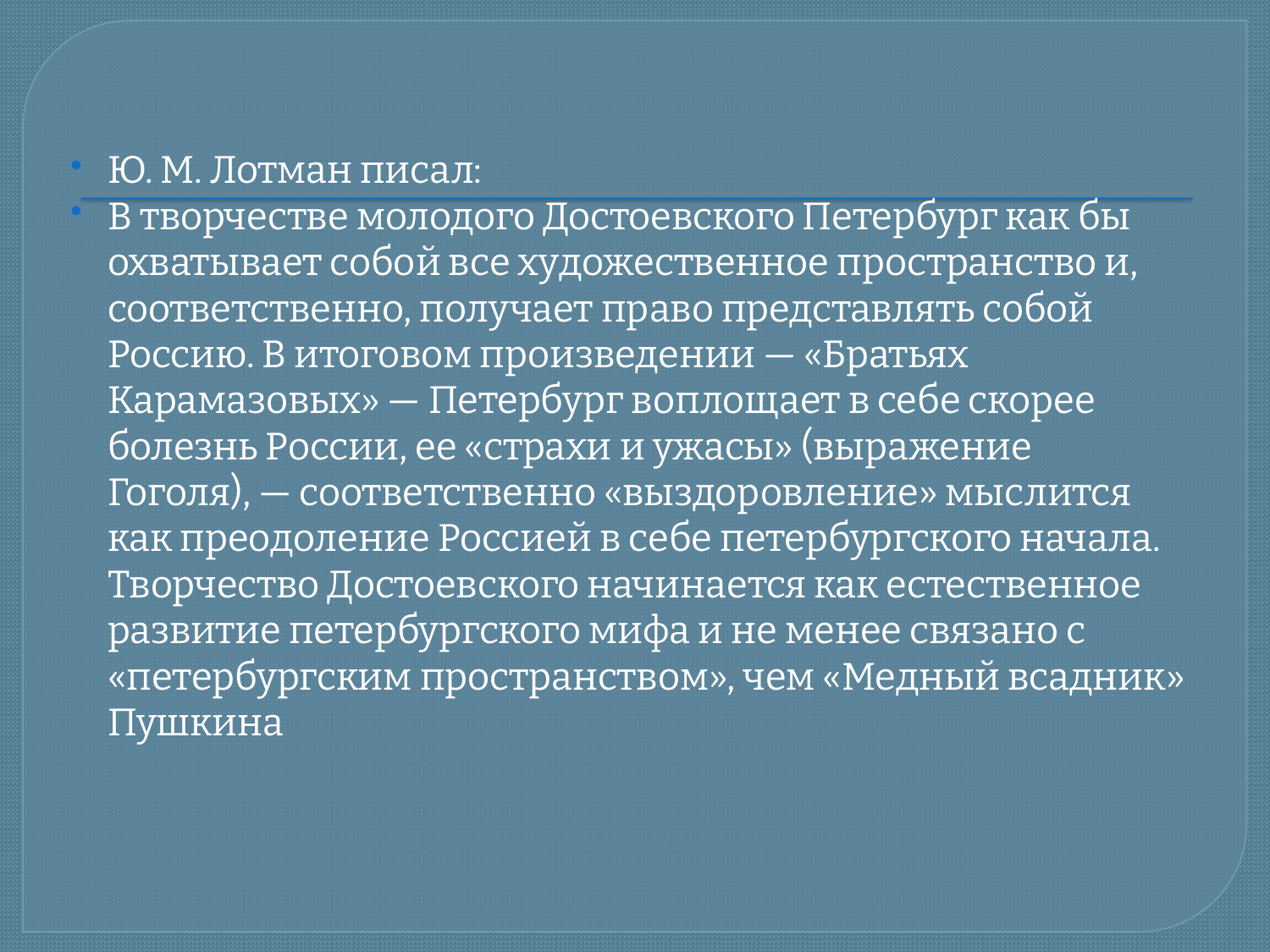

Ю. М. Лотман писал:
В творчестве молодого Достоевского Петербург как бы охватывает собой все художественное пространство и, соответственно, получает право представлять собой Россию. В итоговом произведении — «Братьях Карамазовых» — Петербург воплощает в себе скорее болезнь России, ее «страхи и ужасы» (выражение Гоголя), — соответственно «выздоровление» мыслится как преодоление Россией в себе петербургского начала. Творчество Достоевского начинается как естественное развитие петербургского мифа и не менее связано с «петербургским пространством», чем «Медный всадник» Пушкина